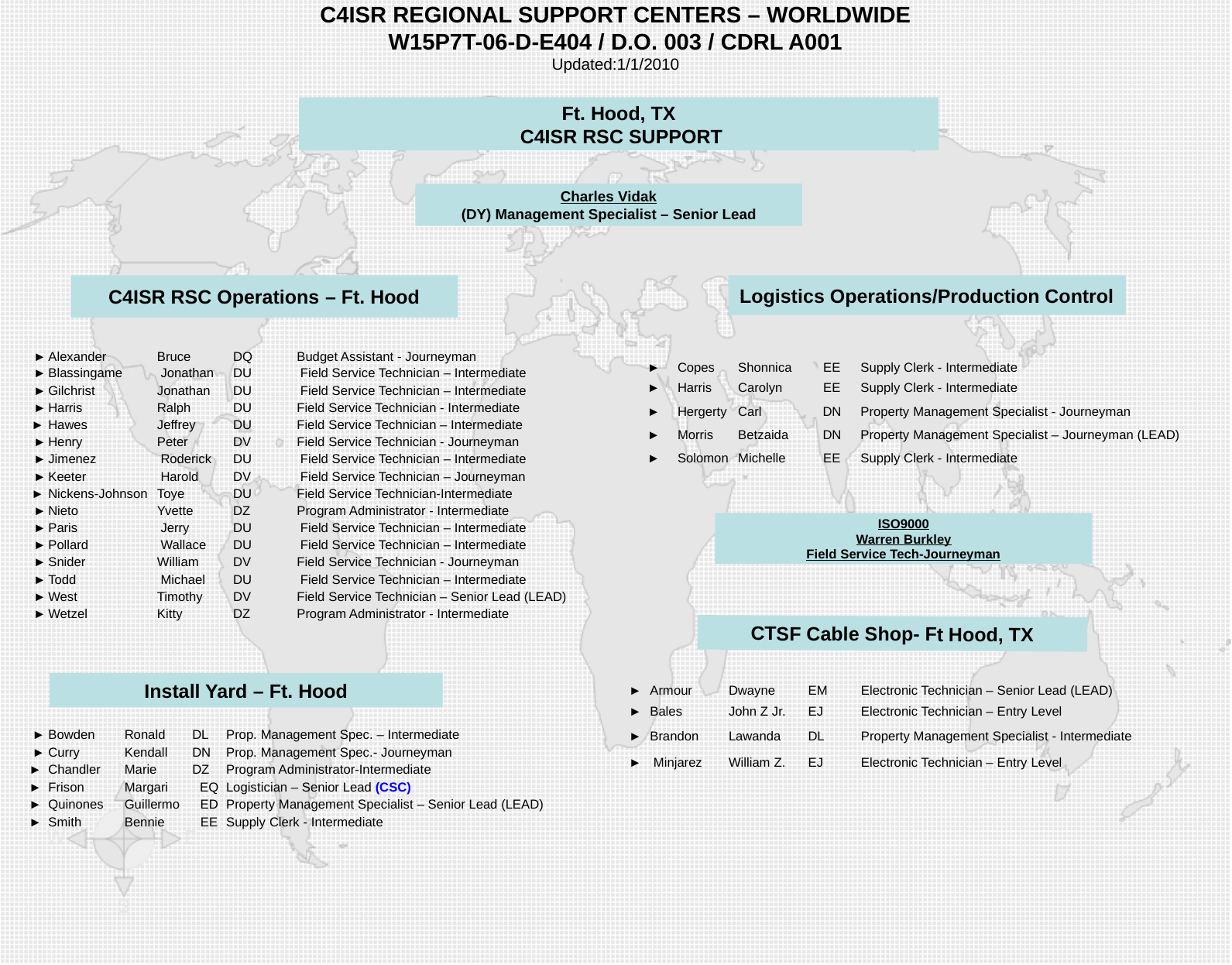

C4ISR REGIONAL SUPPORT CENTERS – WORLDWIDE
W15P7T-06-D-E404 / D.O. 003 / CDRL A001
Updated:1/1/2010
Ft. Hood, TX
 C4ISR RSC SUPPORT

Charles Vidak
(DY) Management Specialist – Senior Lead

C4ISR RSC Operations – Ft. Hood
Logistics Operations/Production Control
| ► | Alexander | Bruce | DQ | Budget Assistant - Journeyman |
| --- | --- | --- | --- | --- |
| ► | Blassingame | Jonathan | DU | Field Service Technician – Intermediate |
| ► | Gilchrist | Jonathan | DU | Field Service Technician – Intermediate |
| ► | Harris | Ralph | DU | Field Service Technician - Intermediate |
| ► | Hawes | Jeffrey | DU | Field Service Technician – Intermediate |
| ► | Henry | Peter | DV | Field Service Technician - Journeyman |
| ► | Jimenez | Roderick | DU | Field Service Technician – Intermediate |
| ► | Keeter | Harold | DV | Field Service Technician – Journeyman |
| ► | Nickens-Johnson | Toye | DU | Field Service Technician-Intermediate |
| ► | Nieto | Yvette | DZ | Program Administrator - Intermediate |
| ► | Paris | Jerry | DU | Field Service Technician – Intermediate |
| ► | Pollard | Wallace | DU | Field Service Technician – Intermediate |
| ► | Snider | William | DV | Field Service Technician - Journeyman |
| ► | Todd | Michael | DU | Field Service Technician – Intermediate |
| ► | West | Timothy | DV | Field Service Technician – Senior Lead (LEAD) |
| ► | Wetzel | Kitty | DZ | Program Administrator - Intermediate |
| ► | Copes | Shonnica | EE | Supply Clerk - Intermediate |
| --- | --- | --- | --- | --- |
| ► | Harris | Carolyn | EE | Supply Clerk - Intermediate |
| ► | Hergerty | Carl | DN | Property Management Specialist - Journeyman |
| ► | Morris | Betzaida | DN | Property Management Specialist – Journeyman (LEAD) |
| ► | Solomon | Michelle | EE | Supply Clerk - Intermediate |
ISO9000
Warren Burkley
Field Service Tech-Journeyman
CTSF Cable Shop- Ft Hood, TX
Install Yard – Ft. Hood
| ► | Armour | Dwayne | EM | Electronic Technician – Senior Lead (LEAD) |
| --- | --- | --- | --- | --- |
| ► | Bales | John Z Jr. | EJ | Electronic Technician – Entry Level |
| ► | Brandon | Lawanda | DL | Property Management Specialist - Intermediate |
| ► | Minjarez | William Z. | EJ | Electronic Technician – Entry Level |
| ► | Bowden | Ronald | DL | Prop. Management Spec. – Intermediate |
| --- | --- | --- | --- | --- |
| ► | Curry | Kendall | DN | Prop. Management Spec.- Journeyman |
| ► | Chandler | Marie | DZ | Program Administrator-Intermediate |
| ► | Frison | Margari | EQ | Logistician – Senior Lead (CSC) |
| ► | Quinones | Guillermo | ED | Property Management Specialist – Senior Lead (LEAD) |
| ► | Smith | Bennie | EE | Supply Clerk - Intermediate |
|  |  |  |  |  |
| --- | --- | --- | --- | --- |